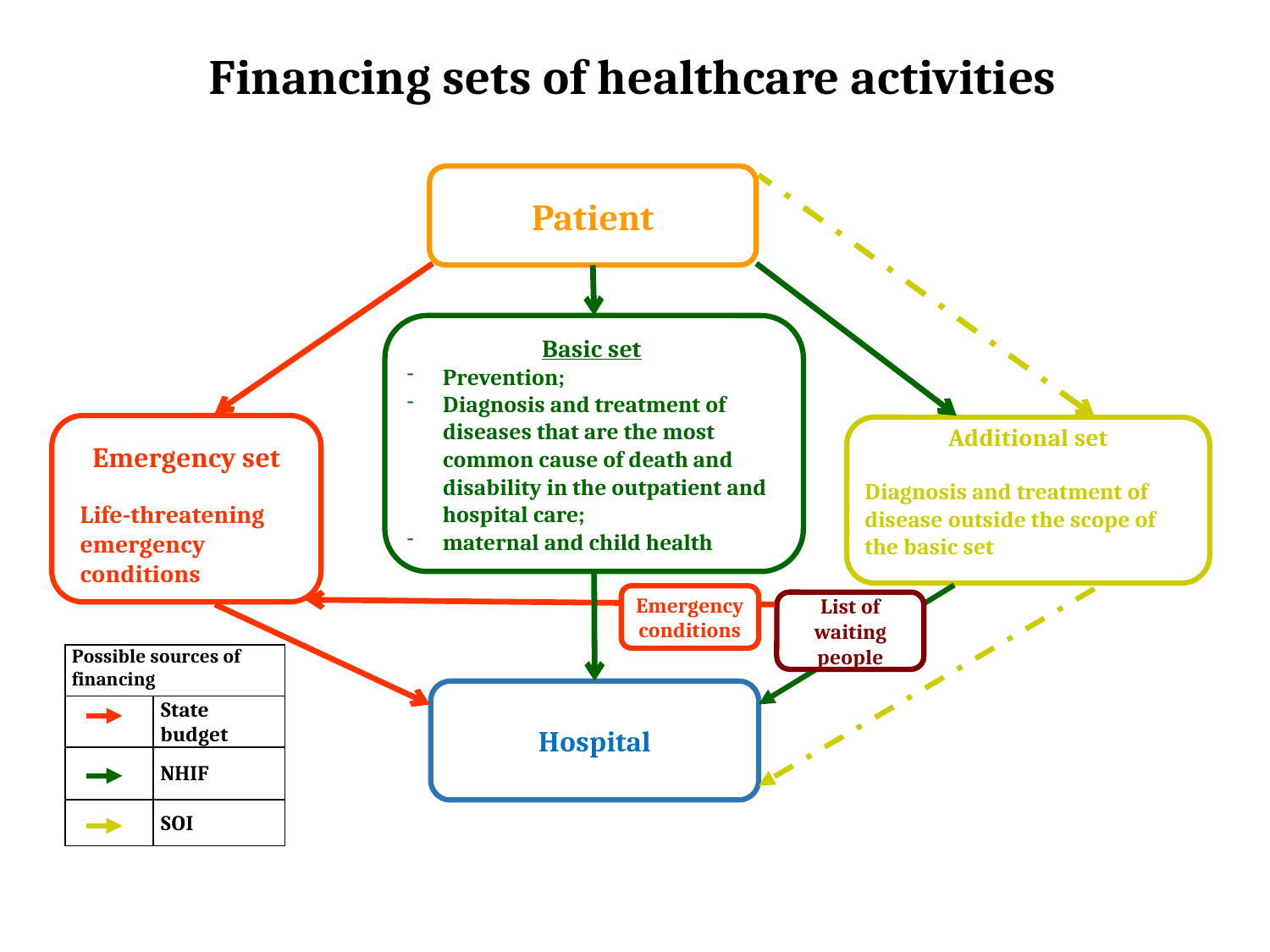

Financing sets of healthcare activities
Patient
Basic set
Prevention;
Diagnosis and treatment of diseases that are the most common cause of death and disability in the outpatient and hospital care;
maternal and child health

Emergency set

Life-threatening emergency conditions

Additional set

Diagnosis and treatment of disease outside the scope of the basic set

List of waiting people
Hospital
Emergency conditions
| Possible sources of financing |  |
| --- | --- |
|  | State budget |
|  | NHIF |
|  | SOI |